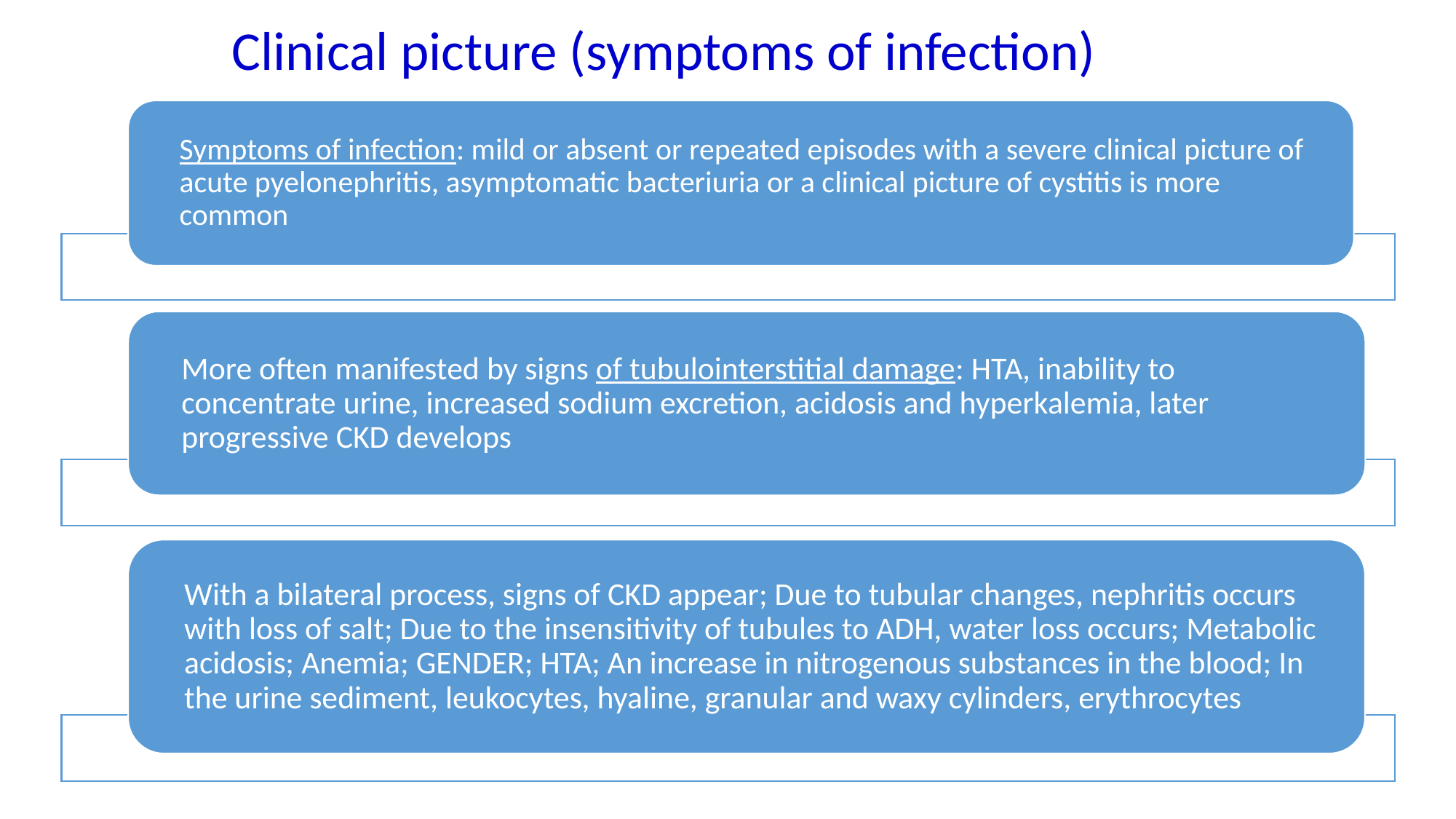

# Clinical picture (symptoms of infection)
Symptoms of infection: mild or absent or repeated episodes with a severe clinical picture of acute pyelonephritis, asymptomatic bacteriuria or a clinical picture of cystitis is more common
More often manifested by signs of tubulointerstitial damage: HTA, inability to concentrate urine, increased sodium excretion, acidosis and hyperkalemia, later progressive CKD develops
With a bilateral process, signs of CKD appear; Due to tubular changes, nephritis occurs with loss of salt; Due to the insensitivity of tubules to ADH, water loss occurs; Metabolic acidosis; Anemia; GENDER; HTA; An increase in nitrogenous substances in the blood; In the urine sediment, leukocytes, hyaline, granular and waxy cylinders, erythrocytes